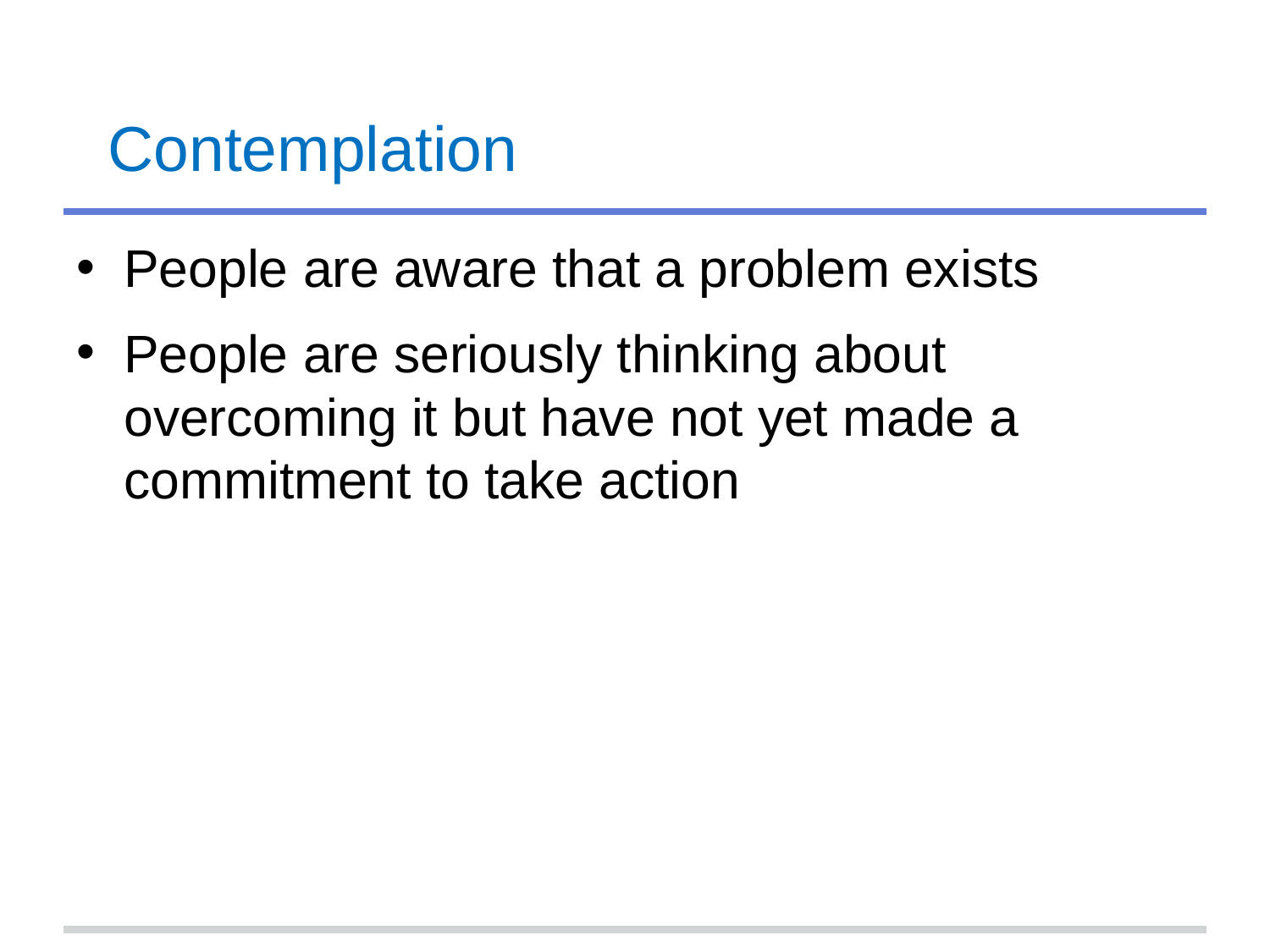

# Contemplation
People are aware that a problem exists
People are seriously thinking about overcoming it but have not yet made a commitment to take action